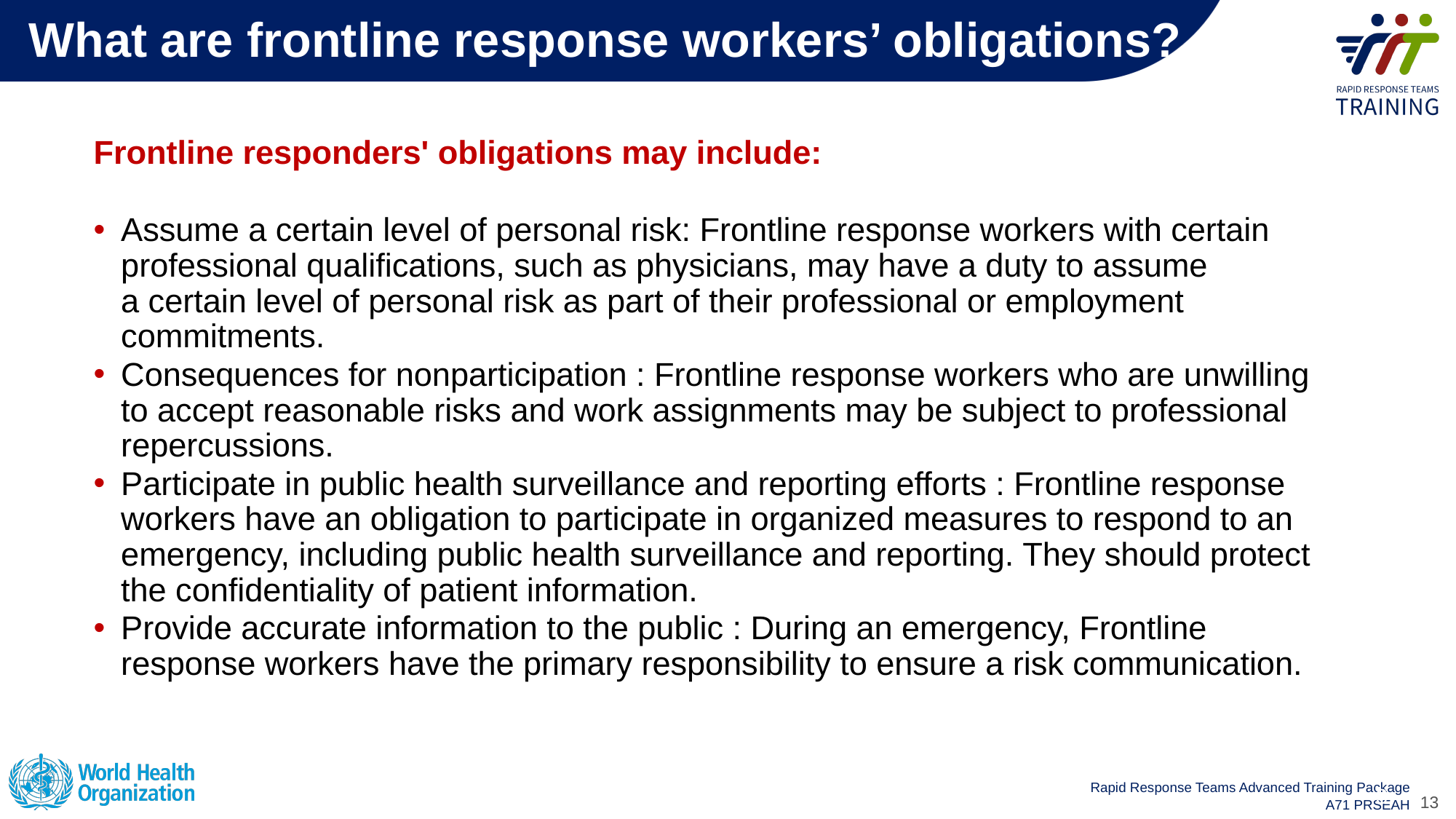

What are frontline response workers’ obligations?
Frontline responders' obligations may include:
Assume a certain level of personal risk: Frontline response workers with certain professional qualifications, such as physicians, may have a duty to assume a certain level of personal risk as part of their professional or employment commitments.
Consequences for nonparticipation : Frontline response workers who are unwilling to accept reasonable risks and work assignments may be subject to professional repercussions.
Participate in public health surveillance and reporting efforts : Frontline response workers have an obligation to participate in organized measures to respond to an emergency, including public health surveillance and reporting. They should protect the confidentiality of patient information.
Provide accurate information to the public : During an emergency, Frontline response workers have the primary responsibility to ensure a risk communication.
13